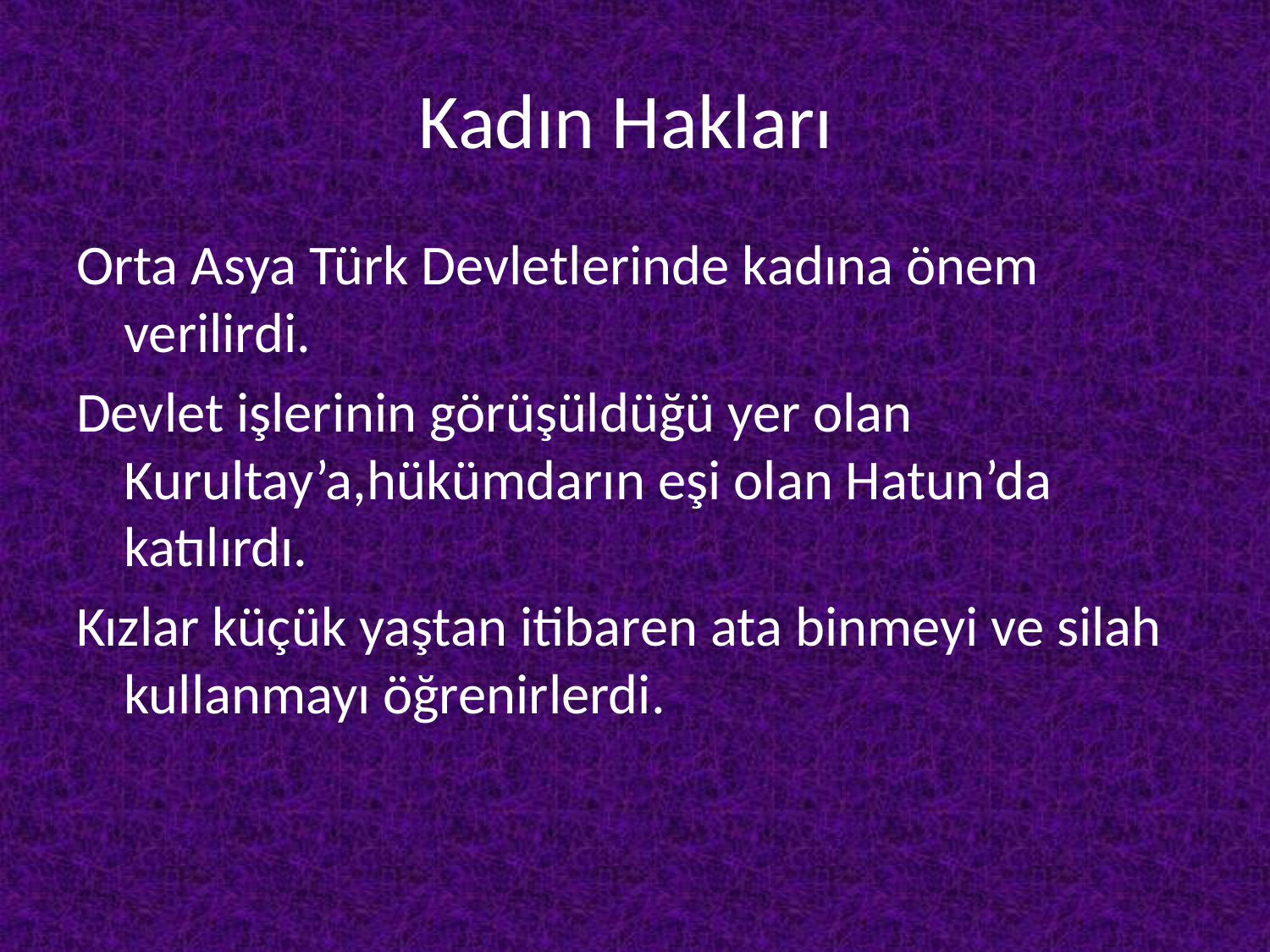

# Kadın Hakları
Orta Asya Türk Devletlerinde kadına önem verilirdi.
Devlet işlerinin görüşüldüğü yer olan Kurultay’a,hükümdarın eşi olan Hatun’da katılırdı.
Kızlar küçük yaştan itibaren ata binmeyi ve silah kullanmayı öğrenirlerdi.